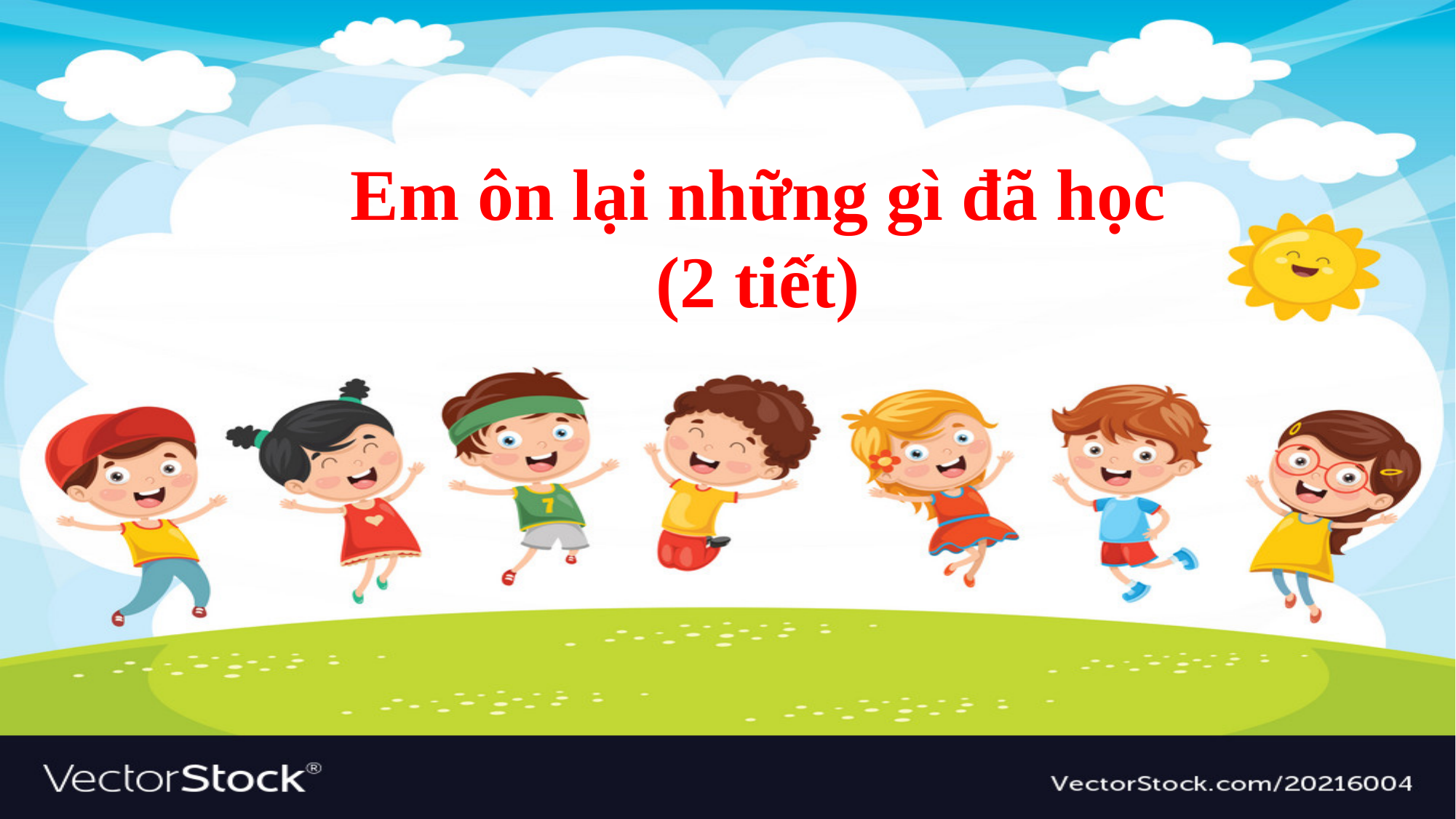

Em ôn lại những gì đã học
(2 tiết)